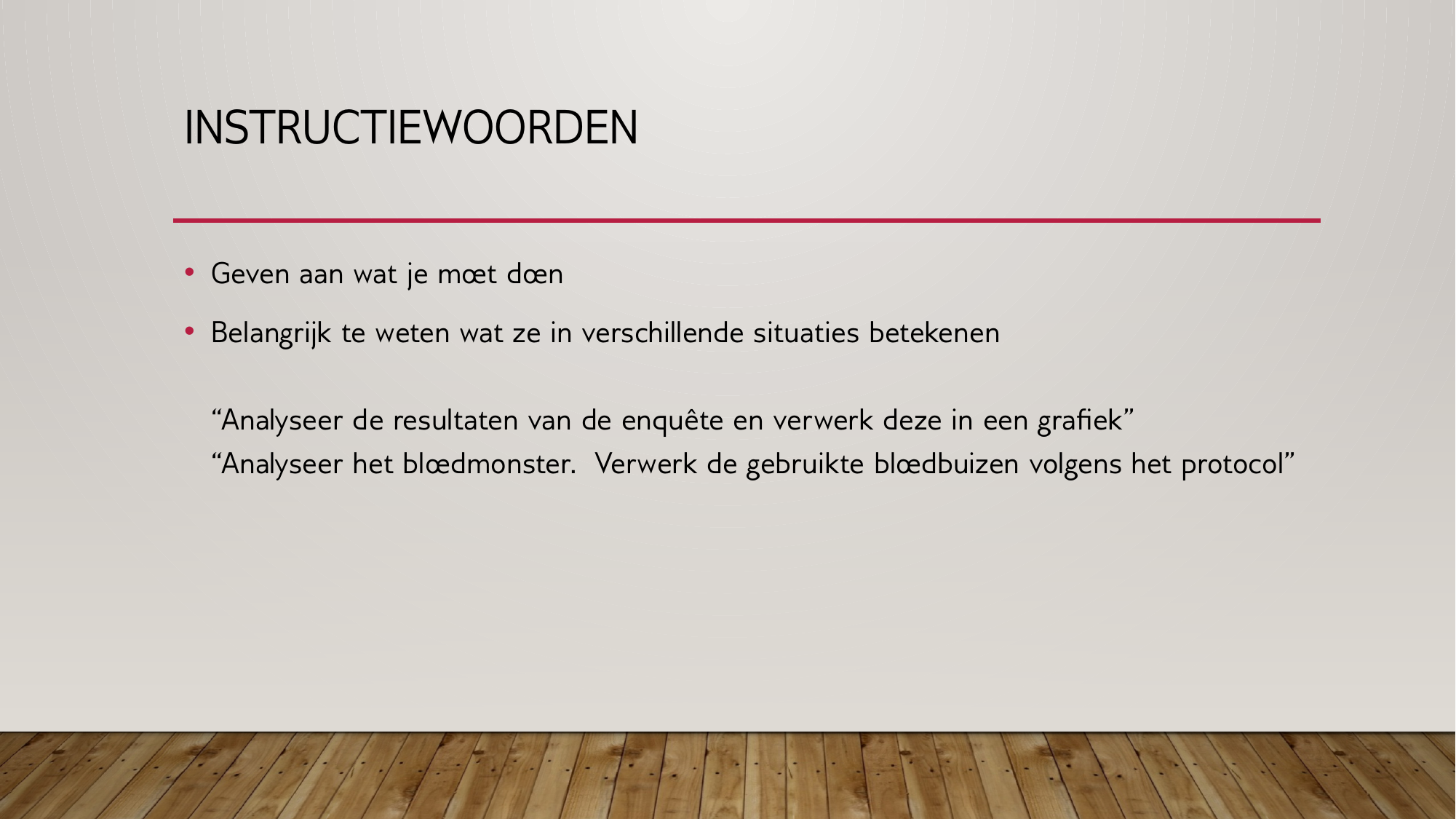

# Instructiewoorden
Geven aan wat je moet doen
Belangrijk te weten wat ze in verschillende situaties betekenen
“Analyseer de resultaten van de enquête en verwerk deze in een grafiek”
“Analyseer het bloedmonster.  Verwerk de gebruikte bloedbuizen volgens het protocol”